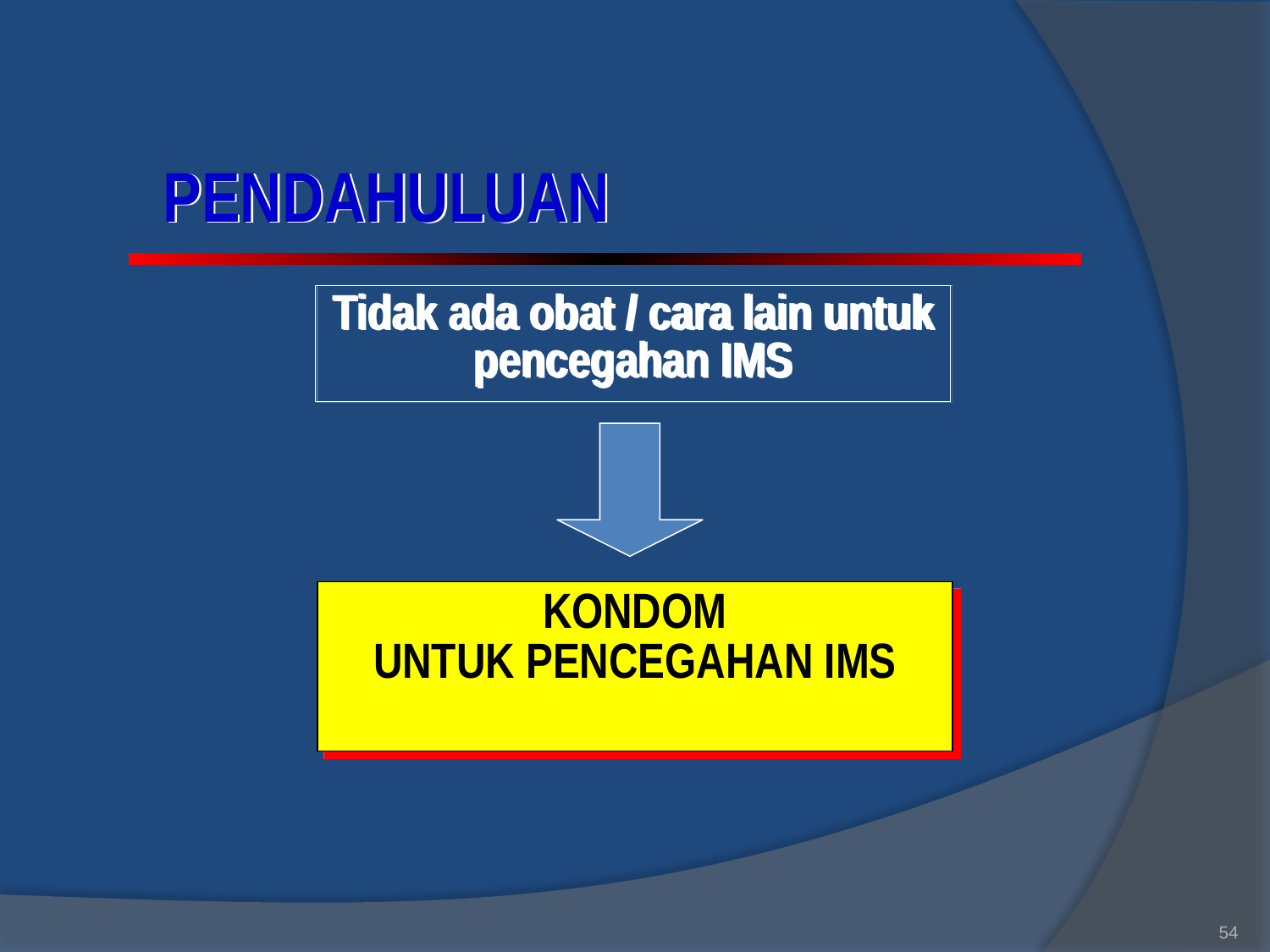

# PENDAHULUAN

Tidak ada obat / cara lain untuk pencegahan IMS

KONDOM
UNTUK PENCEGAHAN IMS
54